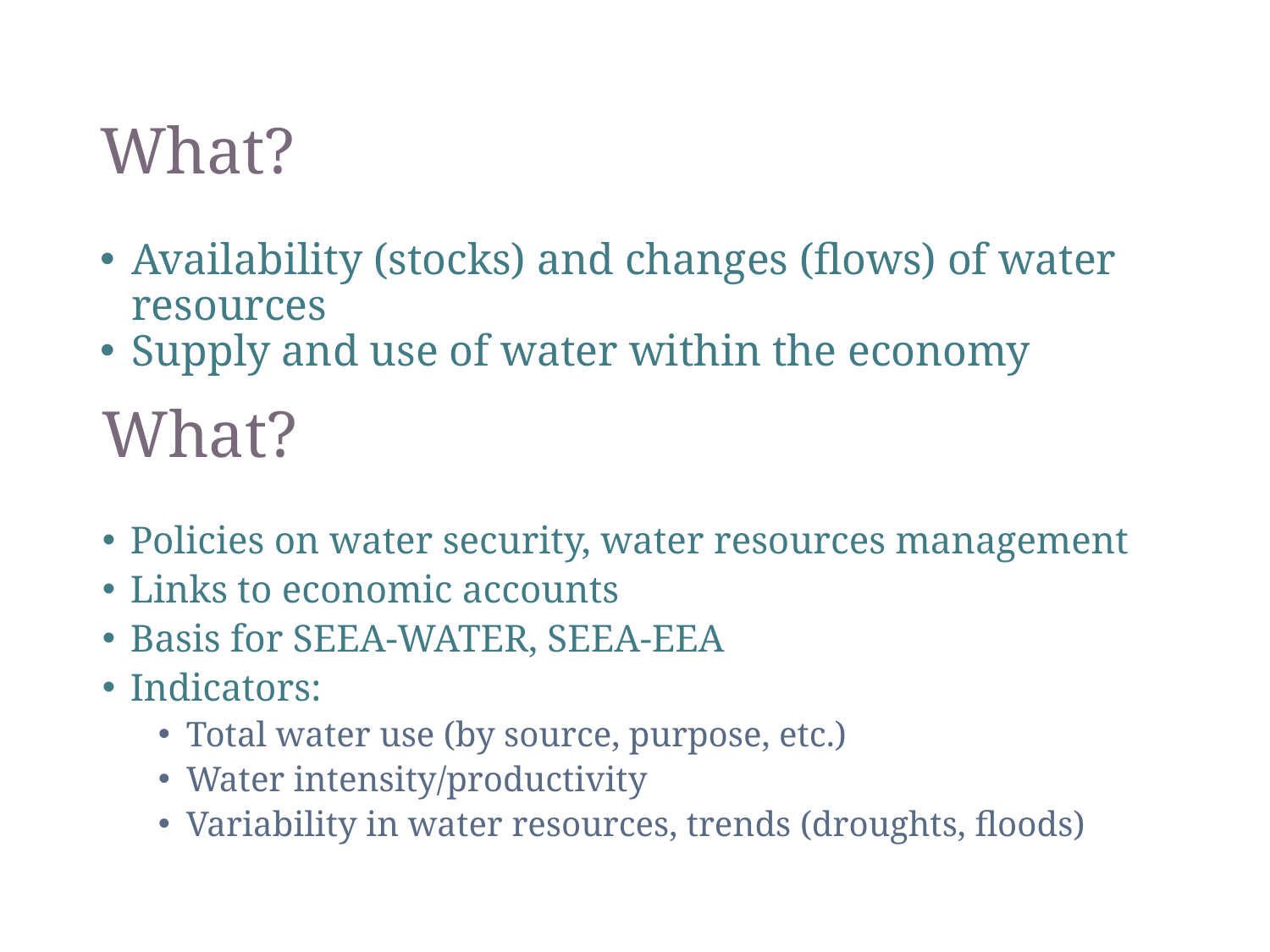

# What?
Availability (stocks) and changes (flows) of water resources
Supply and use of water within the economy

What?
Policies on water security, water resources management
Links to economic accounts
Basis for SEEA-WATER, SEEA-EEA
Indicators:
Total water use (by source, purpose, etc.)
Water intensity/productivity
Variability in water resources, trends (droughts, floods)

6
SEEA-CF - Water accounts